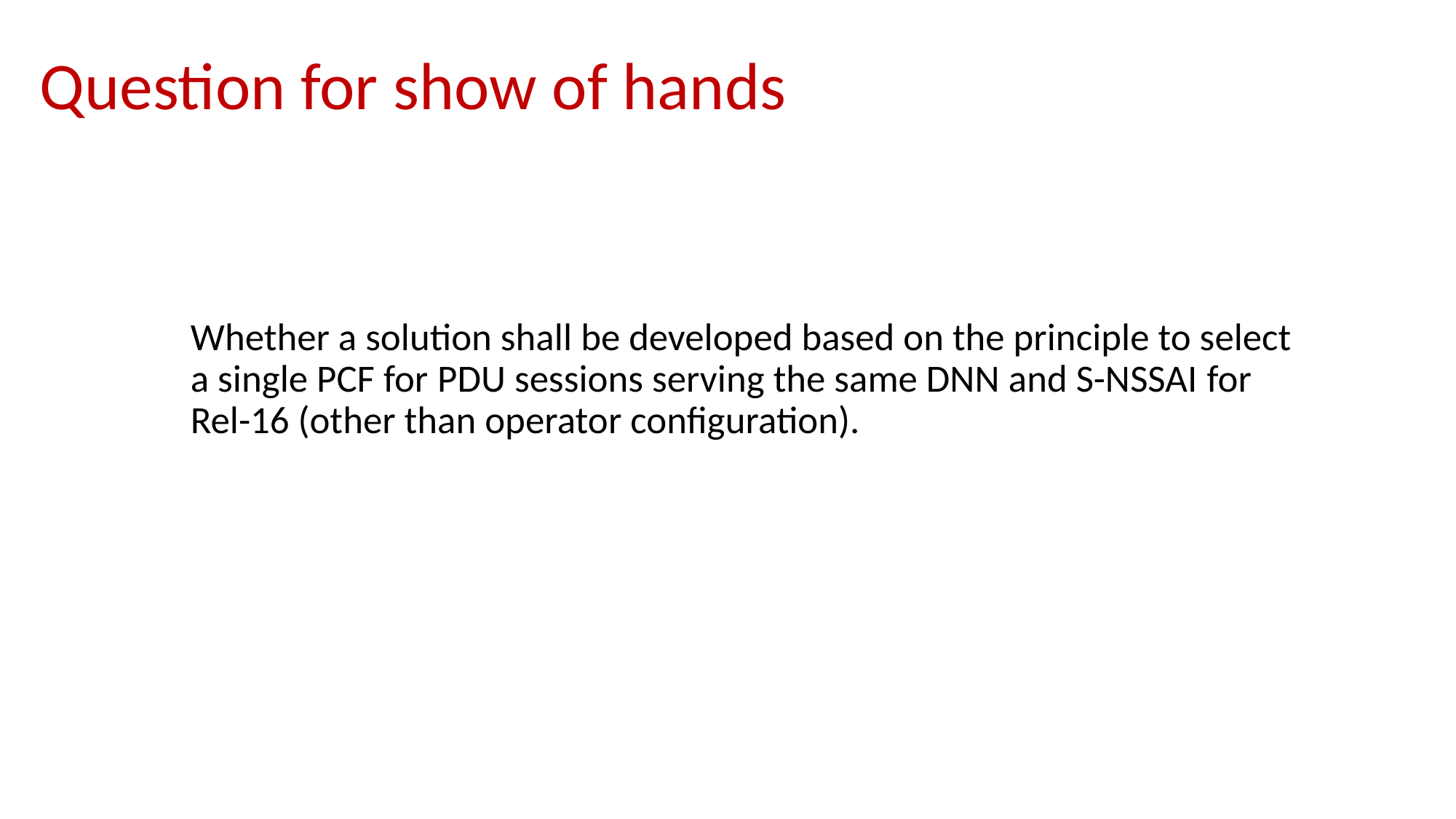

# Question for show of hands

Whether a solution shall be developed based on the principle to select a single PCF for PDU sessions serving the same DNN and S-NSSAI for Rel-16 (other than operator configuration).